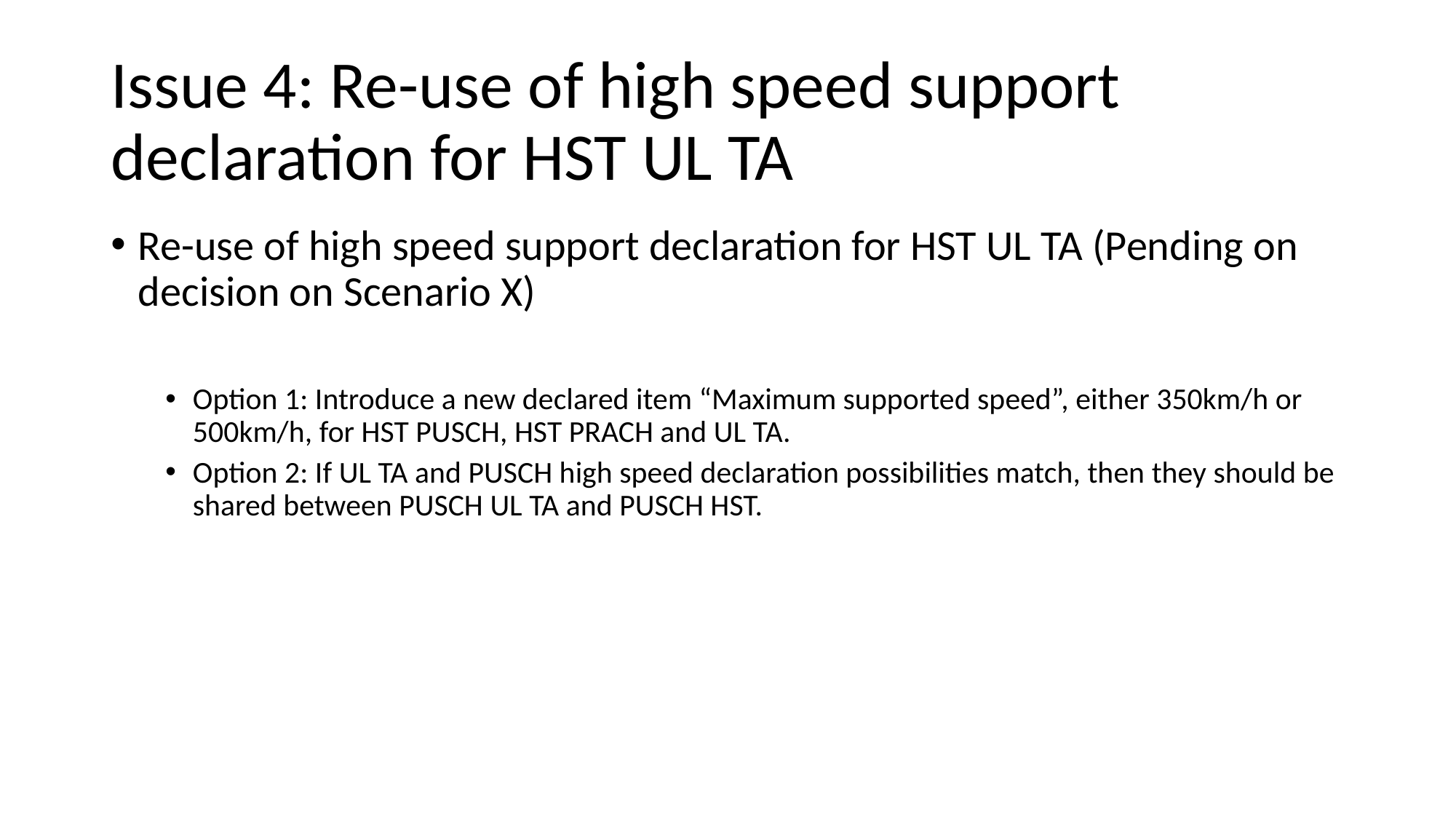

# Issue 4: Re-use of high speed support declaration for HST UL TA
Re-use of high speed support declaration for HST UL TA (Pending on decision on Scenario X)

Option 1: Introduce a new declared item “Maximum supported speed”, either 350km/h or 500km/h, for HST PUSCH, HST PRACH and UL TA.
Option 2: If UL TA and PUSCH high speed declaration possibilities match, then they should be shared between PUSCH UL TA and PUSCH HST.